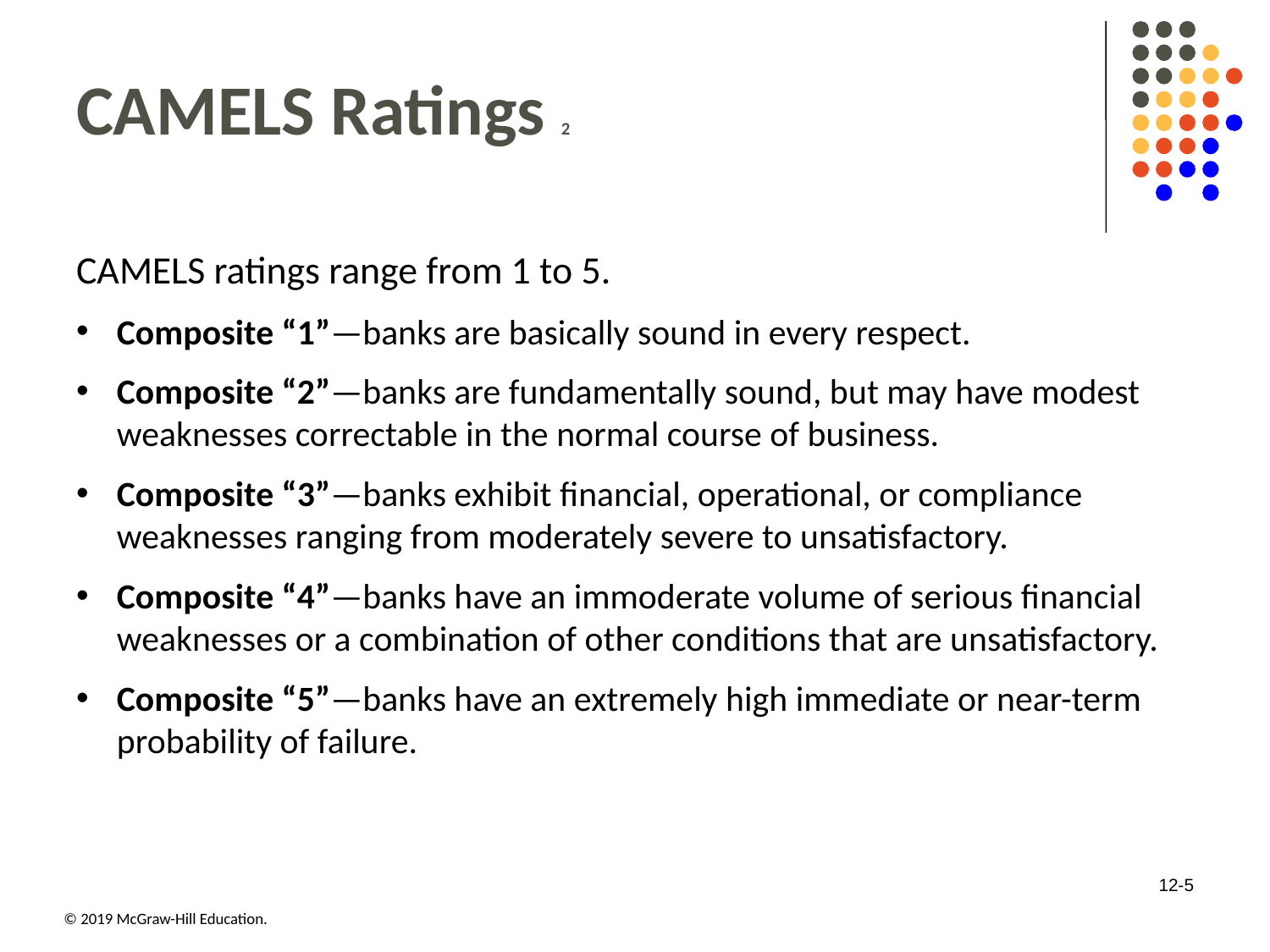

# CAMELS Ratings 2
CAMELS ratings range from 1 to 5.
Composite “1”—banks are basically sound in every respect.
Composite “2”—banks are fundamentally sound, but may have modest weaknesses correctable in the normal course of business.
Composite “3”—banks exhibit financial, operational, or compliance weaknesses ranging from moderately severe to unsatisfactory.
Composite “4”—banks have an immoderate volume of serious financial weaknesses or a combination of other conditions that are unsatisfactory.
Composite “5”—banks have an extremely high immediate or near-term probability of failure.
12-5